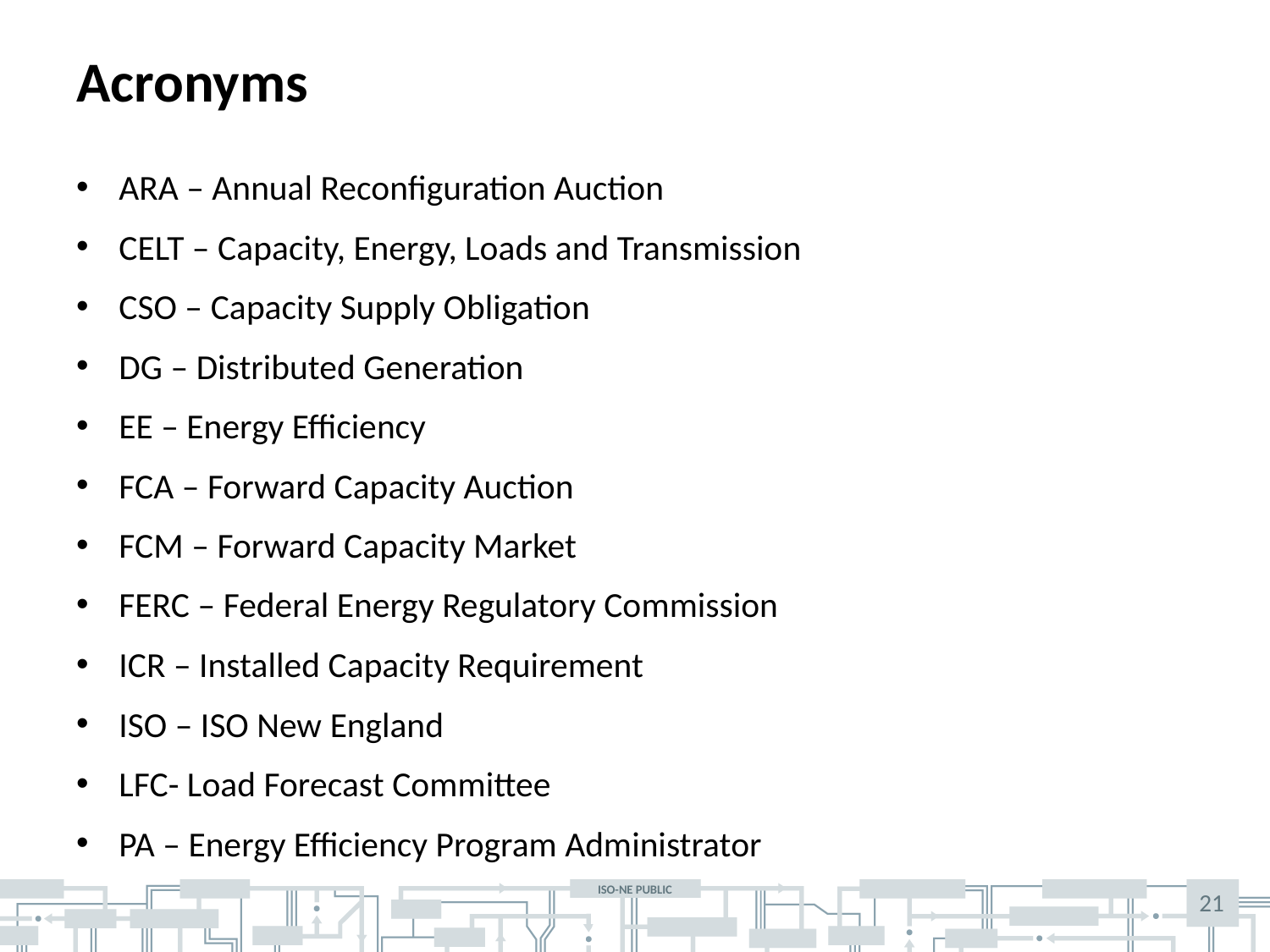

# Acronyms
ARA – Annual Reconfiguration Auction
CELT – Capacity, Energy, Loads and Transmission
CSO – Capacity Supply Obligation
DG – Distributed Generation
EE – Energy Efficiency
FCA – Forward Capacity Auction
FCM – Forward Capacity Market
FERC – Federal Energy Regulatory Commission
ICR – Installed Capacity Requirement
ISO – ISO New England
LFC- Load Forecast Committee
PA – Energy Efficiency Program Administrator
21